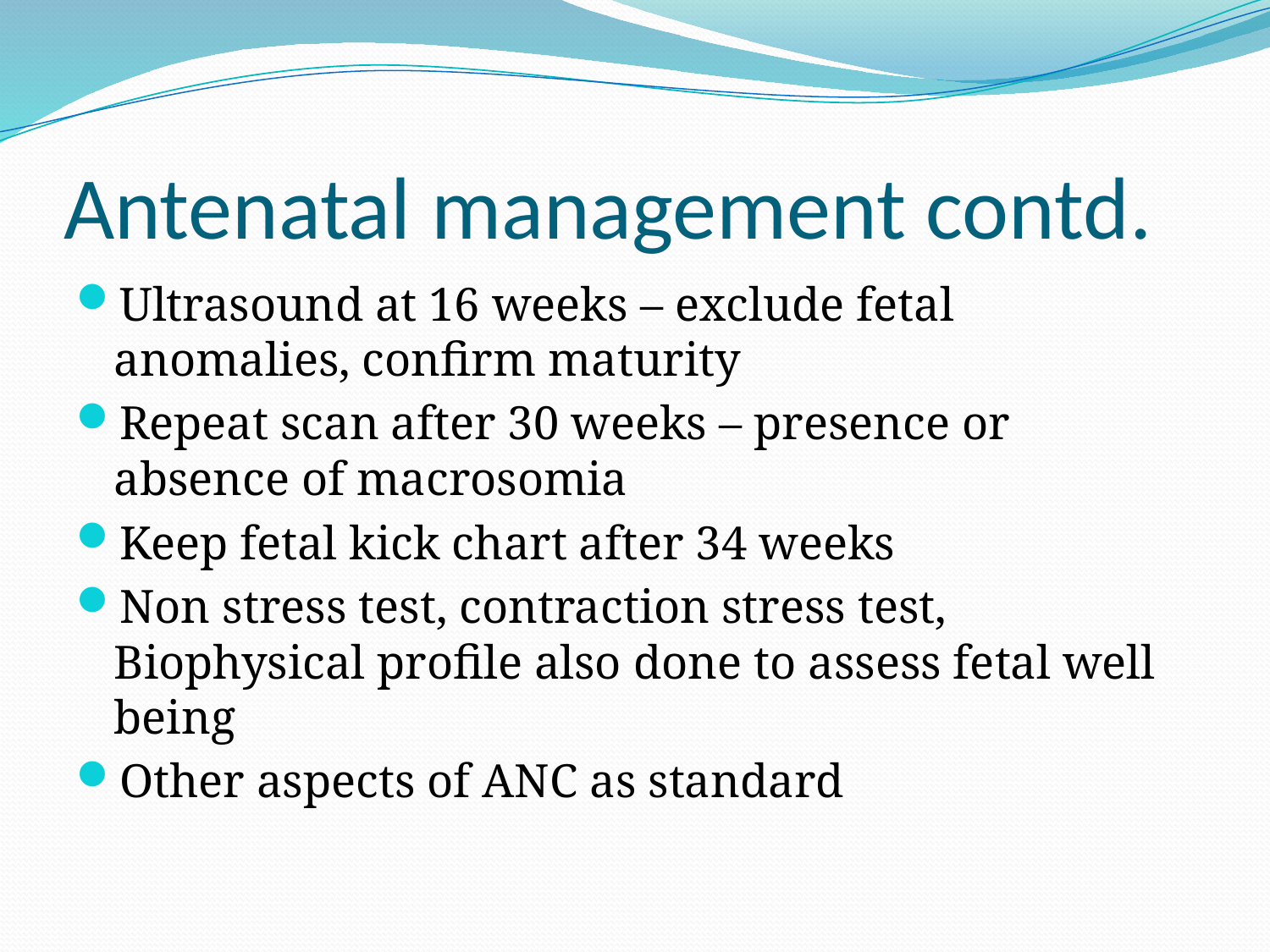

# Antenatal management contd.
Ultrasound at 16 weeks – exclude fetal anomalies, confirm maturity
Repeat scan after 30 weeks – presence or absence of macrosomia
Keep fetal kick chart after 34 weeks
Non stress test, contraction stress test, Biophysical profile also done to assess fetal well being
Other aspects of ANC as standard